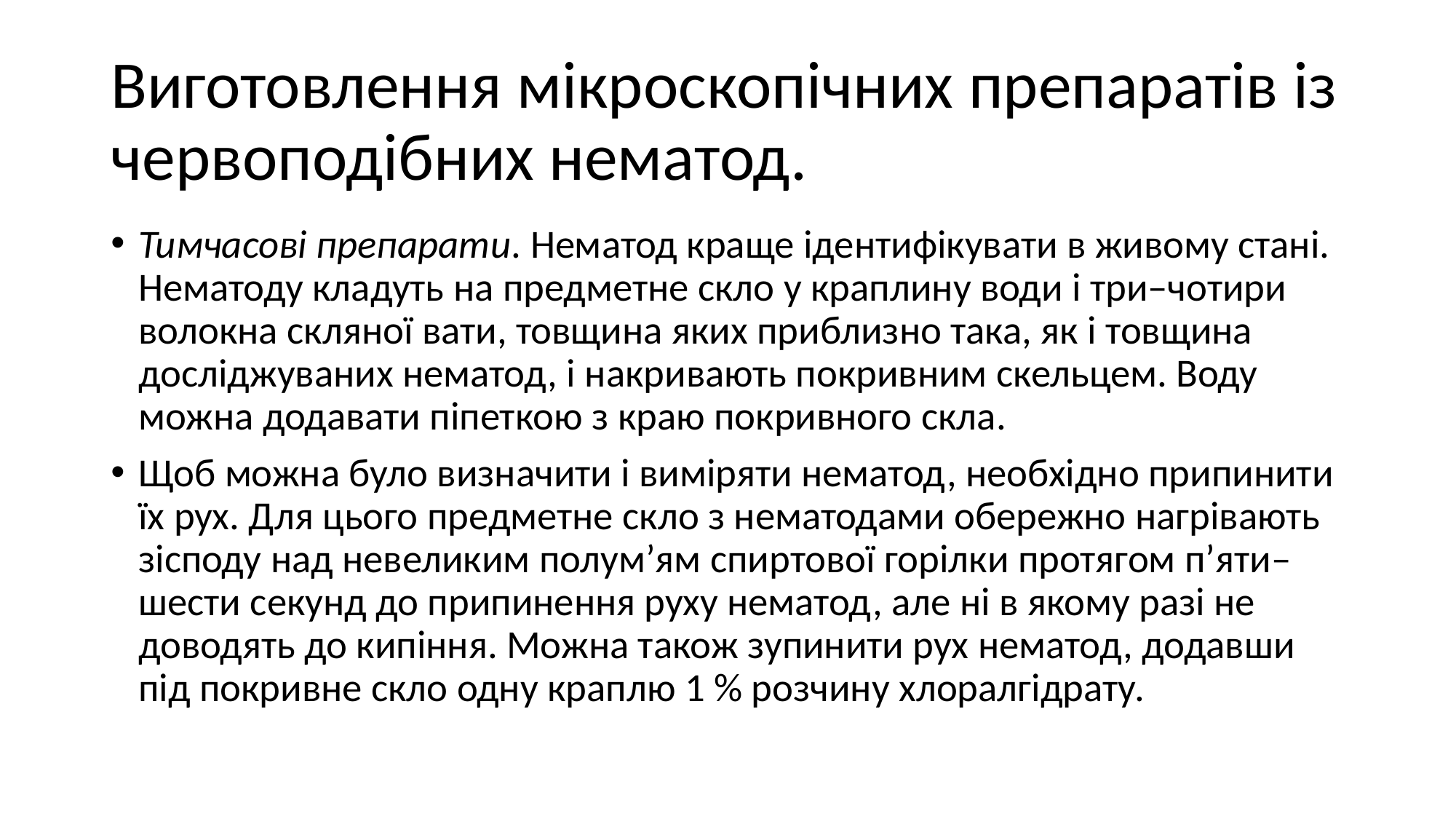

# Виготовлення мікроскопічних препаратів із червоподібних нематод.
Тимчасові препарати. Нематод краще ідентифікувати в живому стані. Нематоду кладуть на предметне скло у краплину води і три–чотири волокна скляної вати, товщина яких приблизно така, як і товщина досліджуваних нематод, і накривають покривним скельцем. Воду можна додавати піпеткою з краю покривного скла.
Щоб можна було визначити і виміряти нематод, необхідно припинити їх рух. Для цього предметне скло з нематодами обережно нагрівають зісподу над невеликим полум’ям спиртової горілки протягом п’яти–шести секунд до припинення руху нематод, але ні в якому разі не доводять до кипіння. Можна також зупинити рух нематод, додавши під покривне скло одну краплю 1 % розчину хлоралгідрату.